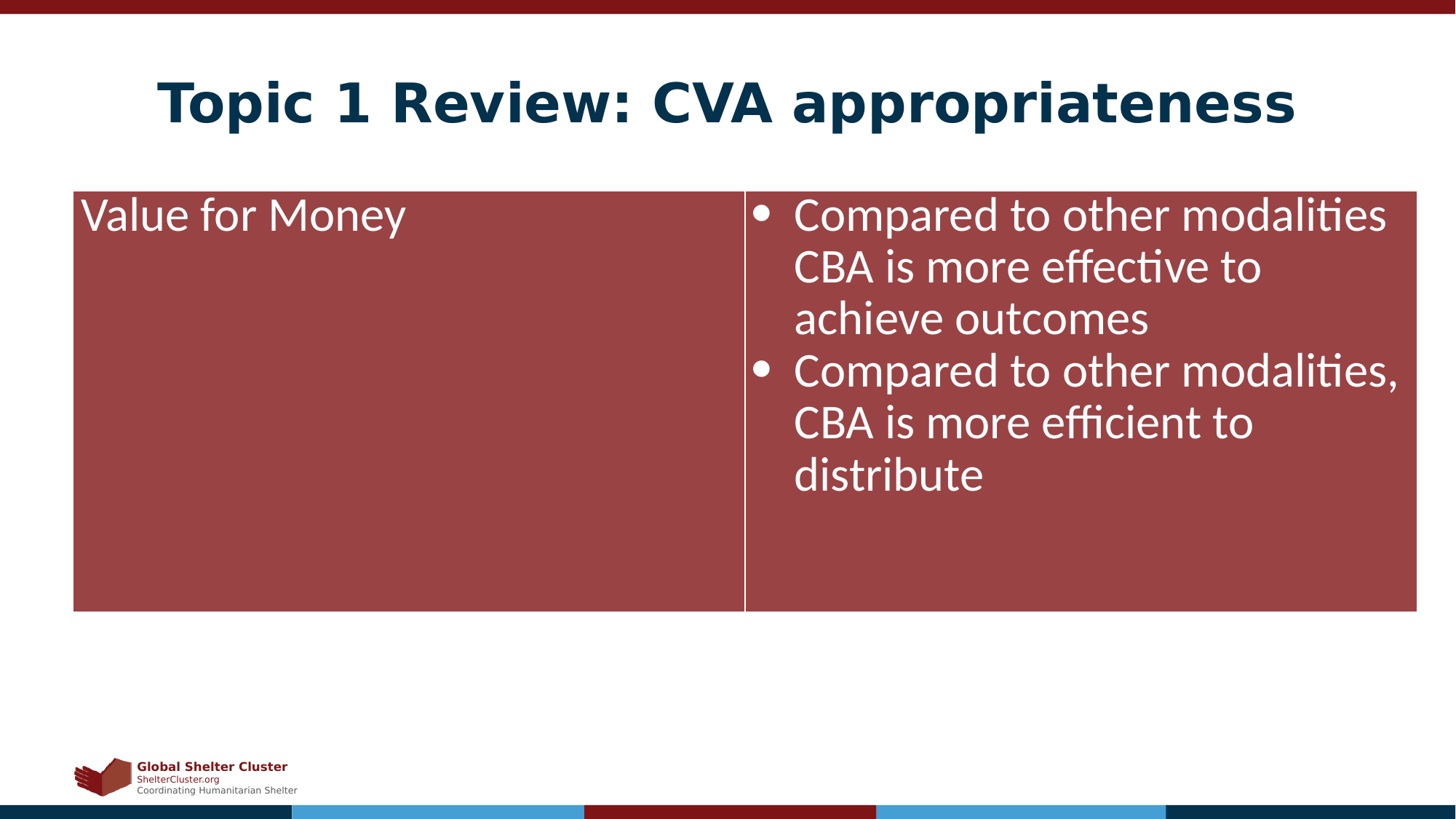

# Topic 1 Review: CVA appropriateness
| Value for Money | Compared to other modalities CBA is more effective to achieve outcomes Compared to other modalities, CBA is more efficient to distribute |
| --- | --- |